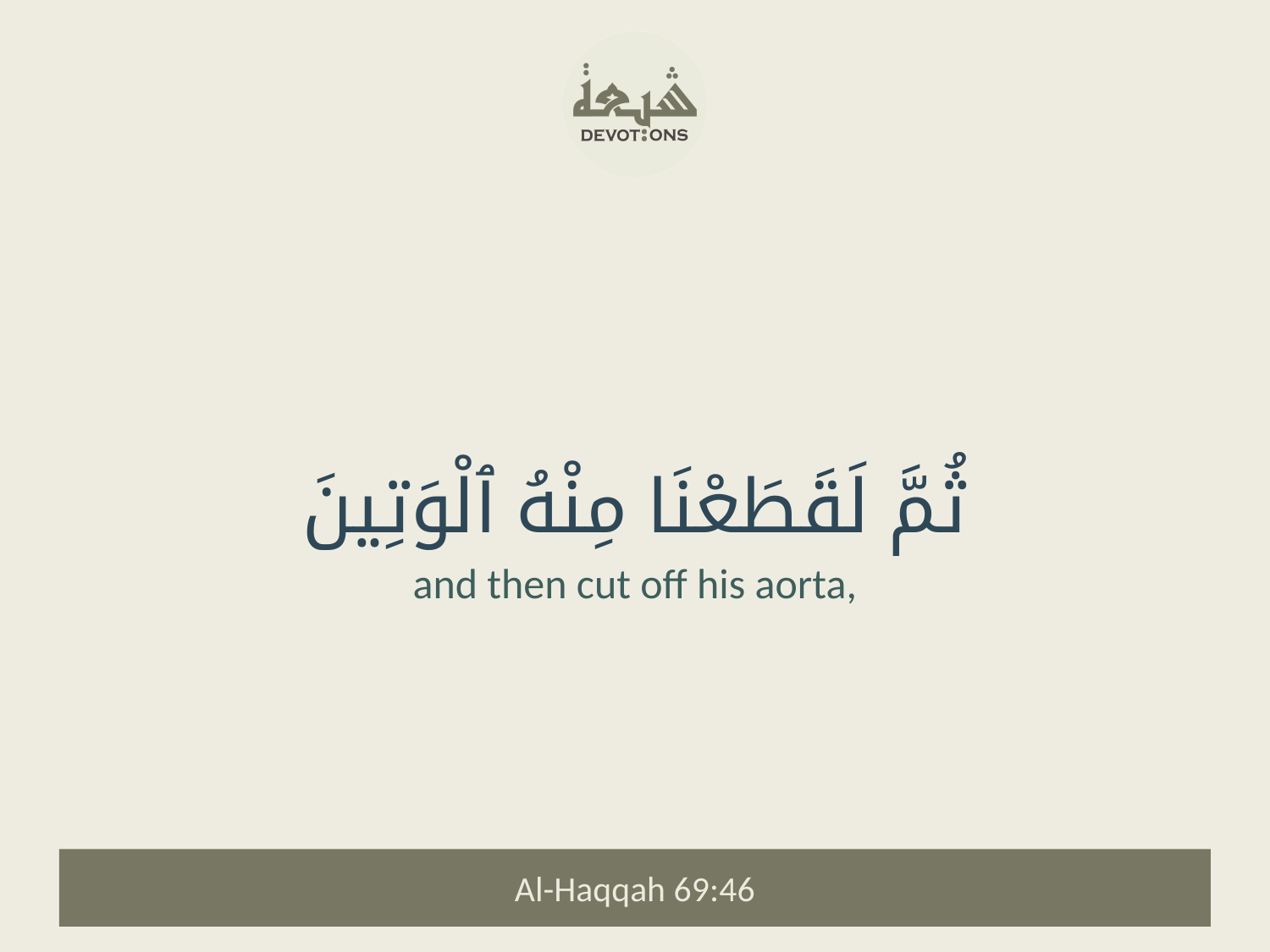

ثُمَّ لَقَطَعْنَا مِنْهُ ٱلْوَتِينَ
and then cut off his aorta,
Al-Haqqah 69:46